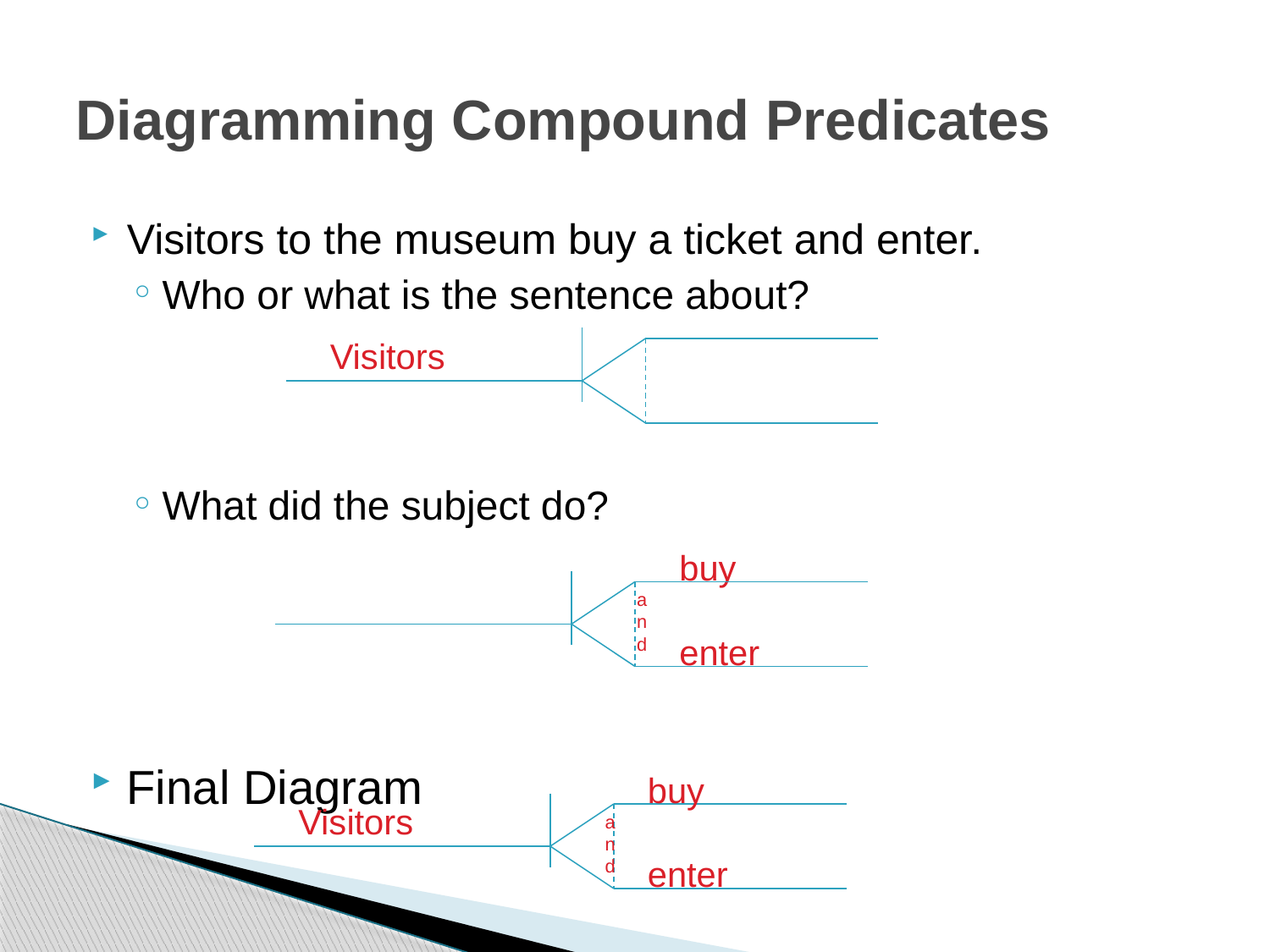

# Diagramming Compound Predicates
Visitors to the museum buy a ticket and enter.
Who or what is the sentence about?

What did the subject do?

Final Diagram

Visitors
buy
a
n
d
enter
buy
a
n
d
enter
Visitors